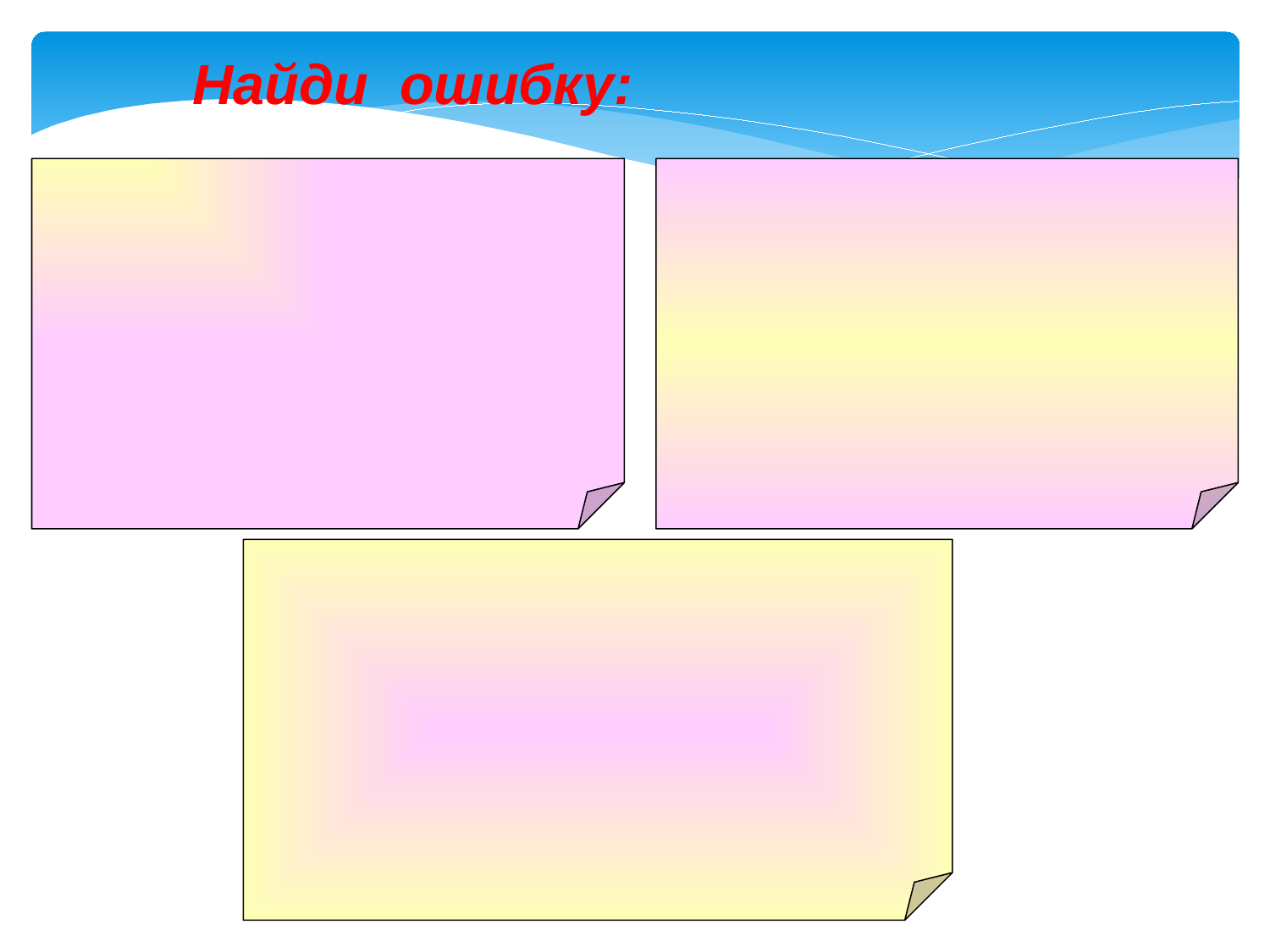

Найди  ошибку:

 1. Х ≥ 9
2. y < 3,5

9

3,5

Ответ:
(- ∞; 9)
Ответ:
(- ∞; 3,5)
(- ∞; 3,5]
[9; + ∞)

 3. m ≥ - 2

- 2

Ответ:
(- ∞;- 2)
[- 2; + ∞)